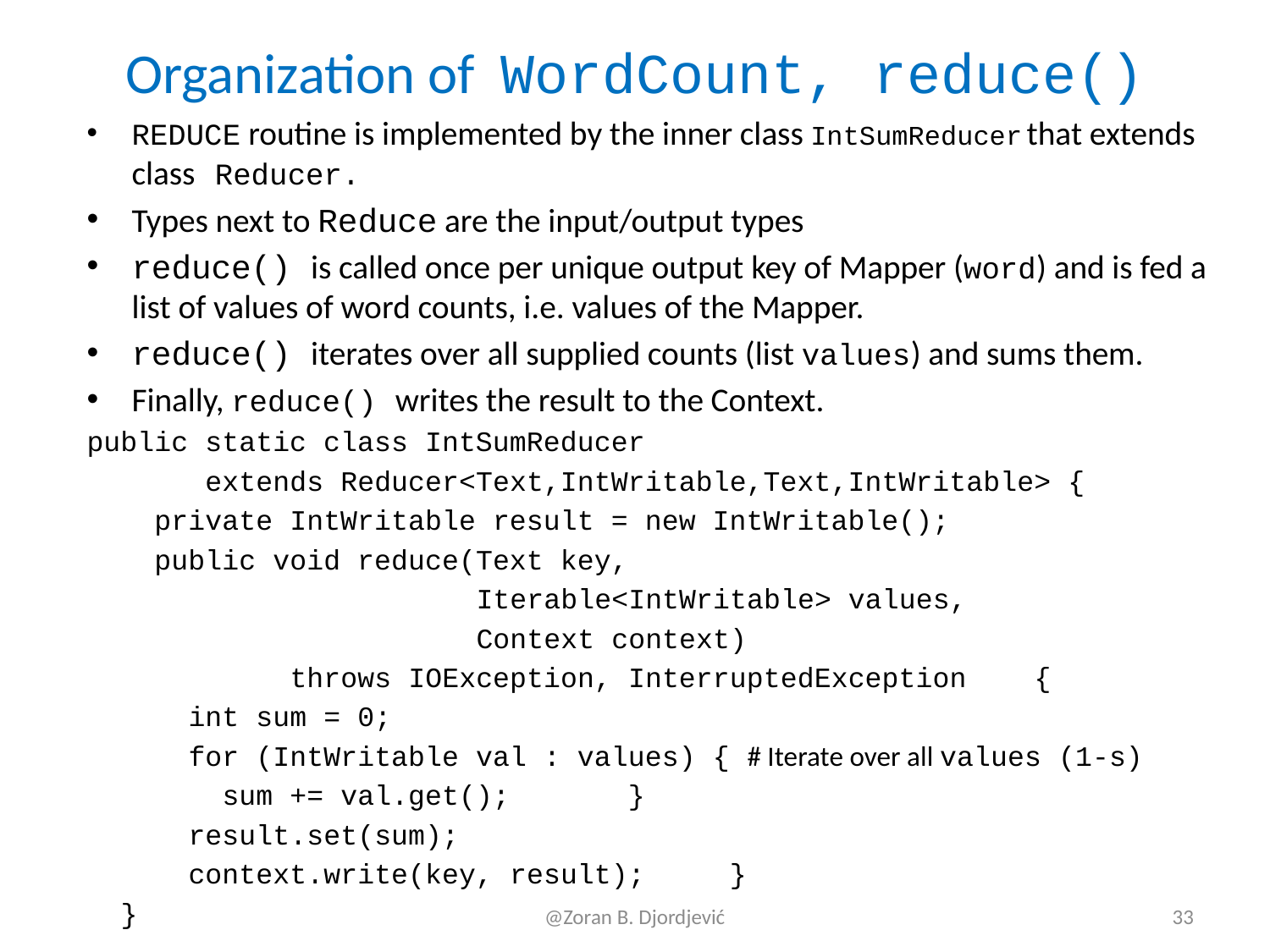

# Organization of  WordCount, reduce()
REDUCE routine is implemented by the inner class IntSumReducer that extends class Reducer.
Types next to Reduce are the input/output types
reduce() is called once per unique output key of Mapper (word) and is fed a list of values of word counts, i.e. values of the Mapper.
reduce() iterates over all supplied counts (list values) and sums them.
Finally, reduce() writes the result to the Context.
public static class IntSumReducer
       extends Reducer<Text,IntWritable,Text,IntWritable> {
    private IntWritable result = new IntWritable();
    public void reduce(Text key,
                       Iterable<IntWritable> values,
                       Context context)
            throws IOException, InterruptedException    {
      int sum = 0;
      for (IntWritable val : values) { # Iterate over all values (1-s)
        sum += val.get();       }
      result.set(sum);
      context.write(key, result);     }
  }

@Zoran B. Djordjević
33